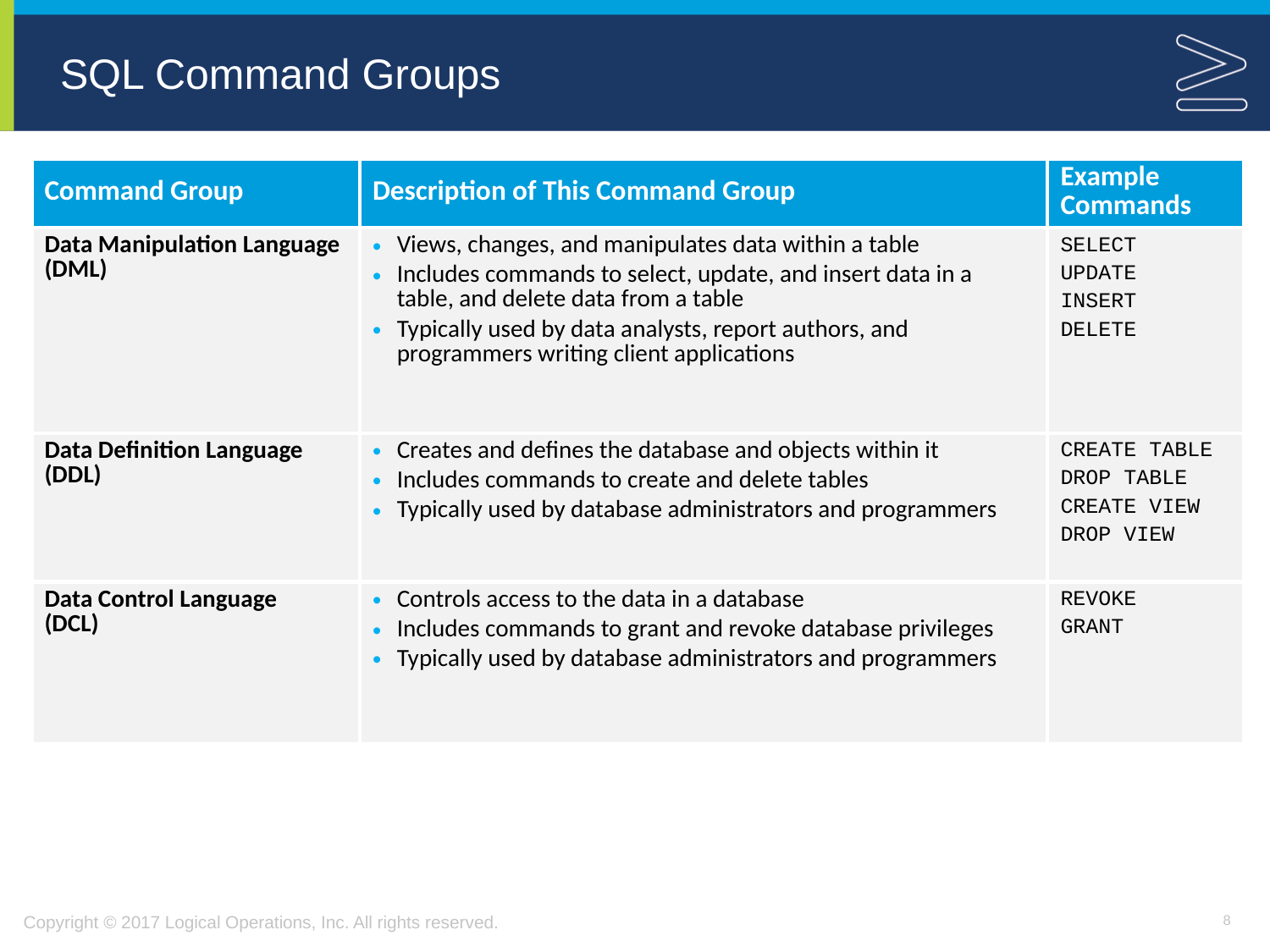

# SQL Command Groups
| Command Group | Description of This Command Group | Example Commands |
| --- | --- | --- |
| Data Manipulation Language (DML) | Views, changes, and manipulates data within a table Includes commands to select, update, and insert data in a table, and delete data from a table Typically used by data analysts, report authors, and programmers writing client applications | SELECT UPDATE INSERT DELETE |
| Data Definition Language (DDL) | Creates and defines the database and objects within it Includes commands to create and delete tables Typically used by database administrators and programmers | CREATE TABLE DROP TABLE CREATE VIEW DROP VIEW |
| Data Control Language (DCL) | Controls access to the data in a database Includes commands to grant and revoke database privileges Typically used by database administrators and programmers | REVOKE GRANT |
8